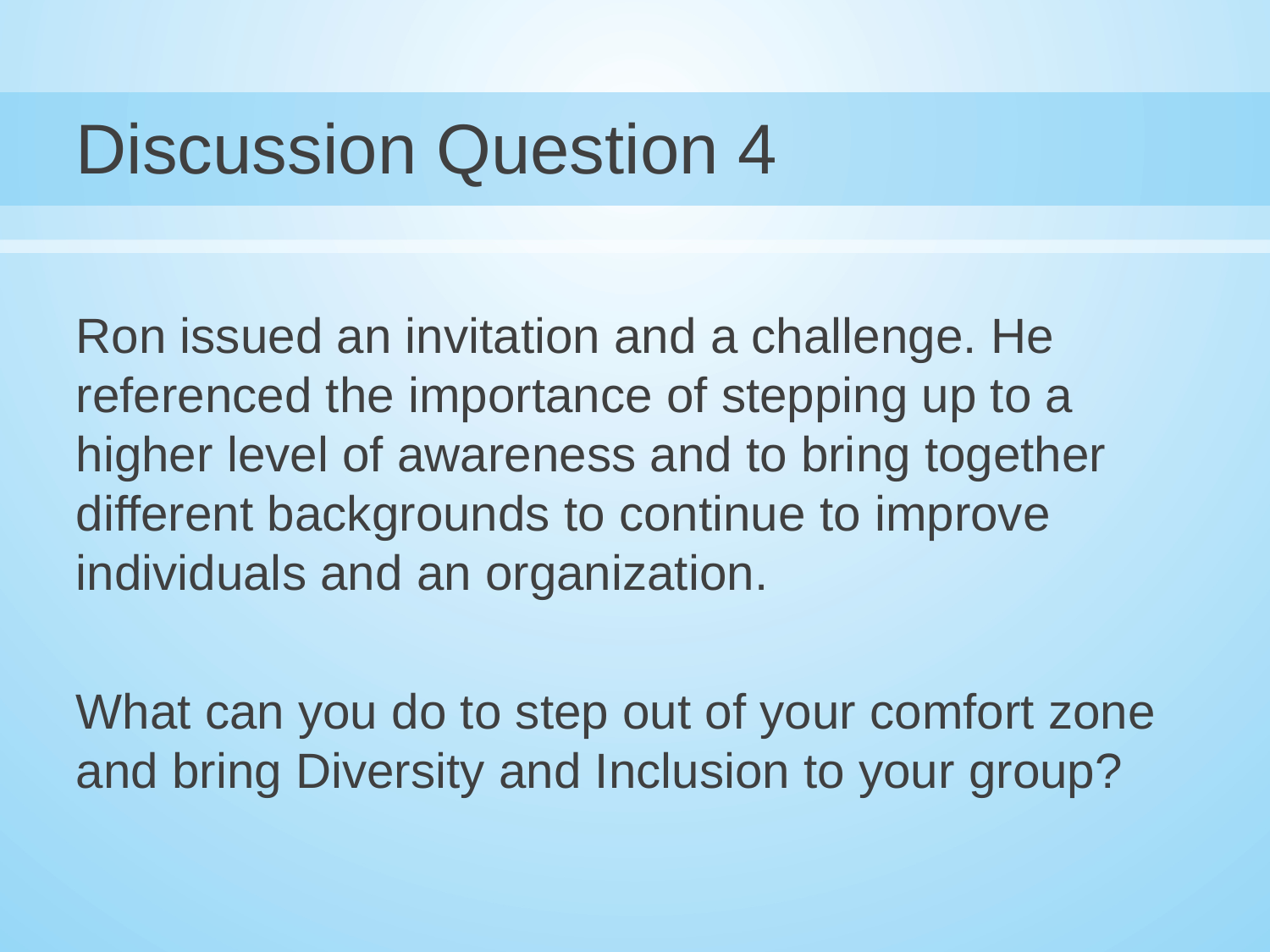

# Discussion Question 4
Ron issued an invitation and a challenge. He referenced the importance of stepping up to a higher level of awareness and to bring together different backgrounds to continue to improve individuals and an organization.

What can you do to step out of your comfort zone and bring Diversity and Inclusion to your group?